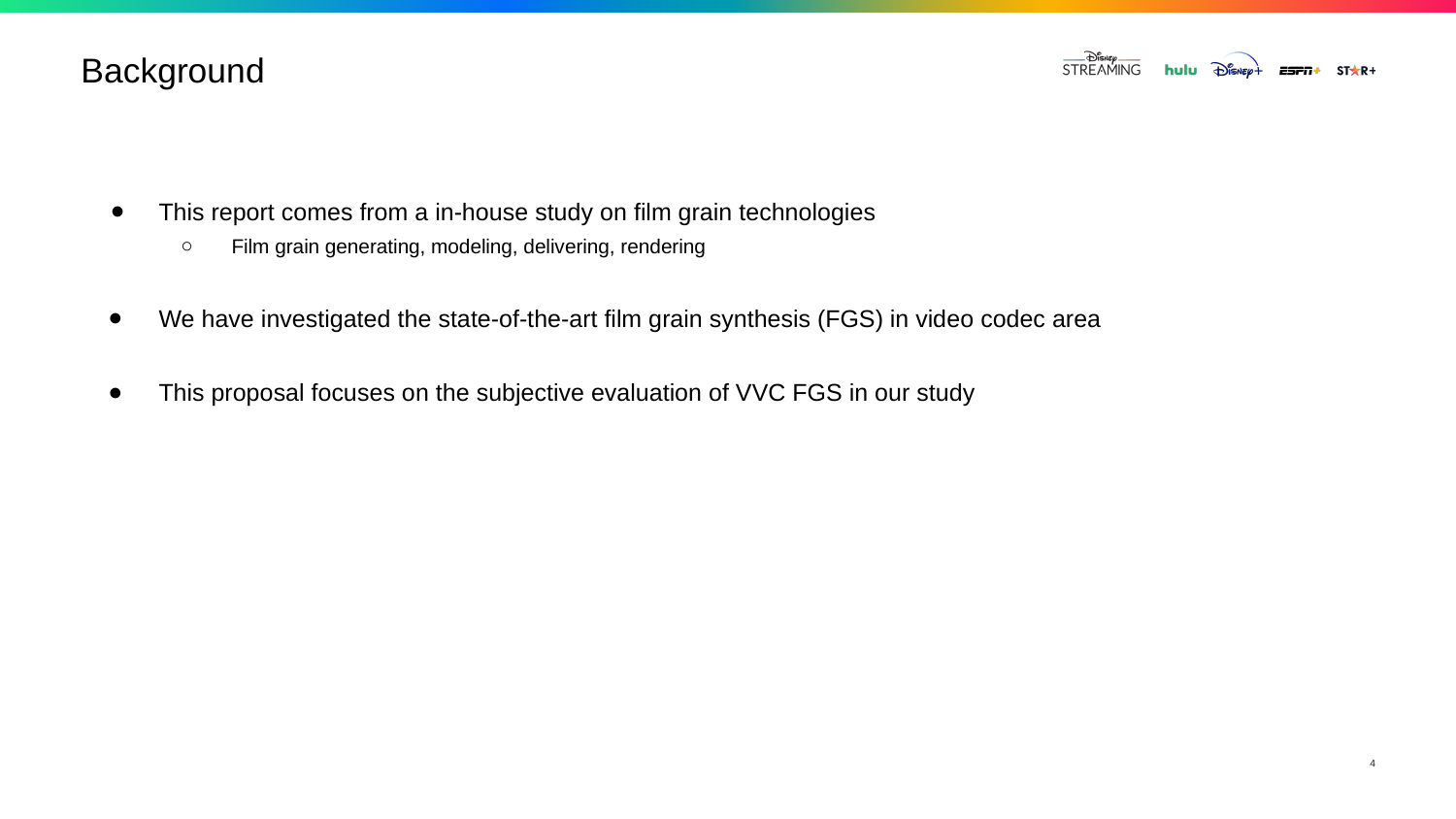

# Background
This report comes from a in-house study on film grain technologies
Film grain generating, modeling, delivering, rendering

We have investigated the state-of-the-art film grain synthesis (FGS) in video codec area

This proposal focuses on the subjective evaluation of VVC FGS in our study
4